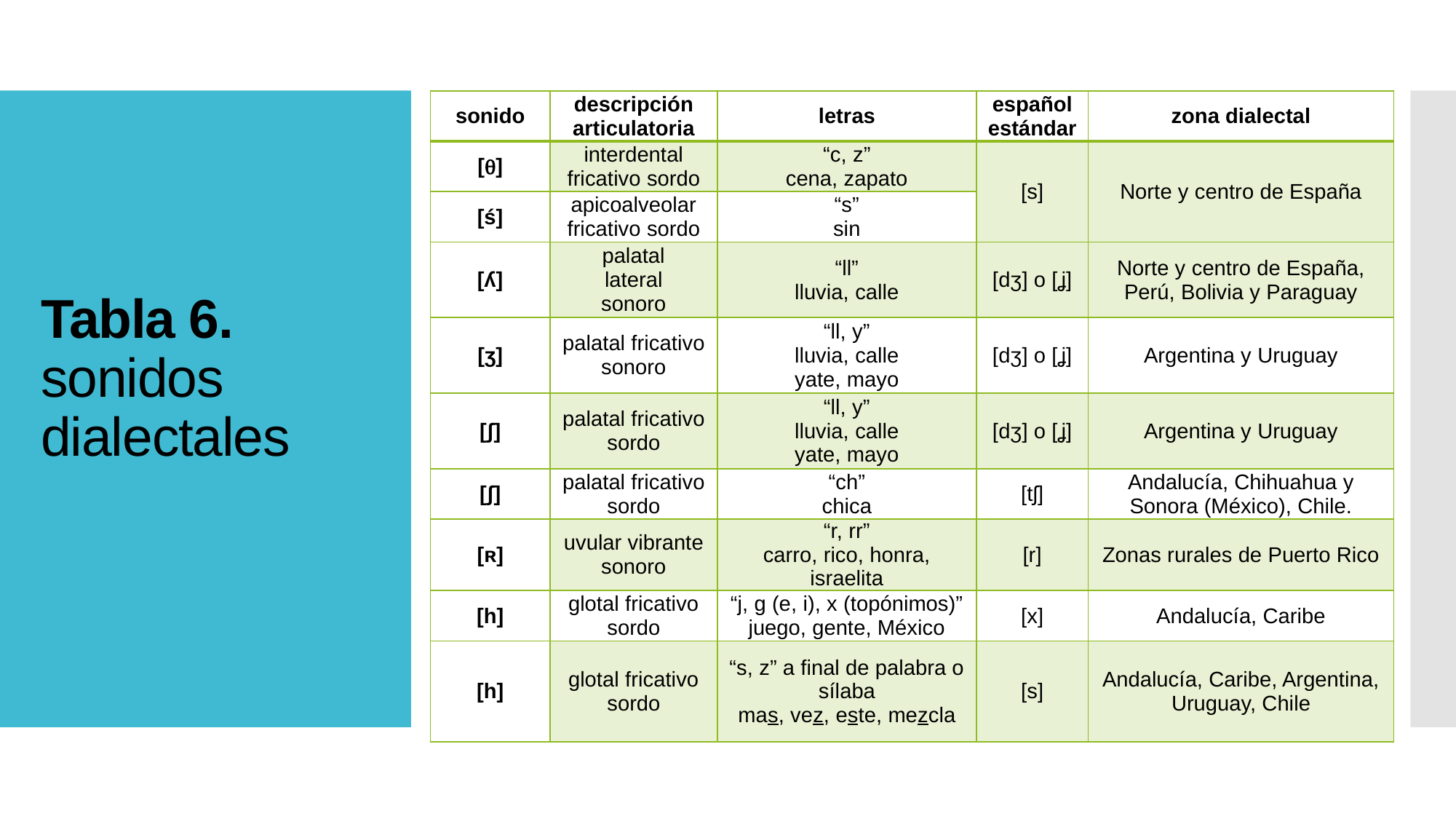

| sonido | descripción articulatoria | letras | español estándar | zona dialectal |
| --- | --- | --- | --- | --- |
| [θ] | interdental fricativo sordo | “c, z” cena, zapato | [s] | Norte y centro de España |
| [ś] | apicoalveolar fricativo sordo | “s” sin |  |  |
| [ʎ] | palatal lateral sonoro | “ll” lluvia, calle | [dʒ] o [ʝ] | Norte y centro de España, Perú, Bolivia y Paraguay |
| [ʒ] | palatal fricativo sonoro | “ll, y” lluvia, calle yate, mayo | [dʒ] o [ʝ] | Argentina y Uruguay |
| [ʃ] | palatal fricativo sordo | “ll, y” lluvia, calle yate, mayo | [dʒ] o [ʝ] | Argentina y Uruguay |
| [ʃ] | palatal fricativo sordo | “ch” chica | [tʃ] | Andalucía, Chihuahua y Sonora (México), Chile. |
| [ʀ] | uvular vibrante sonoro | “r, rr” carro, rico, honra, israelita | [r] | Zonas rurales de Puerto Rico |
| [h] | glotal fricativo sordo | “j, g (e, i), x (topónimos)” juego, gente, México | [x] | Andalucía, Caribe |
| [h] | glotal fricativo sordo | “s, z” a final de palabra o sílaba mas, vez, este, mezcla | [s] | Andalucía, Caribe, Argentina, Uruguay, Chile |
# Tabla 6. sonidos dialectales